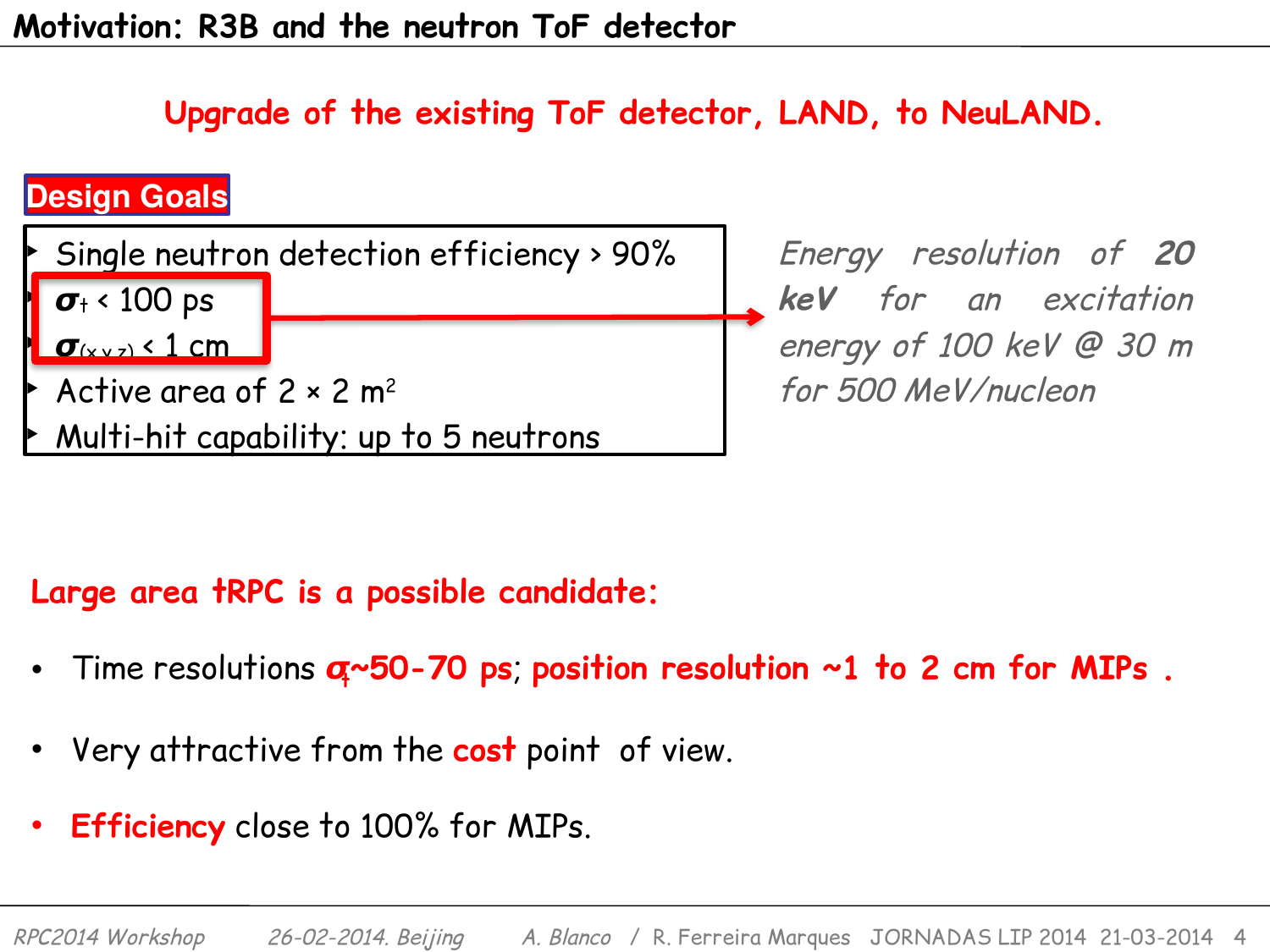

Motivation: R3B and the neutron ToF detector

Upgrade of the existing ToF detector, LAND, to NeuLAND.
Design Goals
Energy resolution of 20 keV for an excitation energy of 100 keV @ 30 m for 500 MeV/nucleon
Single neutron detection efficiency > 90%
𝞼t < 100 ps
𝞼(x,y,z) < 1 cm
Active area of 2 × 2 m2
Multi-hit capability: up to 5 neutrons

Large area tRPC is a possible candidate:

Time resolutions 𝞼t~50-70 ps; position resolution ~1 to 2 cm for MIPs .

Very attractive from the cost point  of view.

Efficiency close to 100% for MIPs.

RPC2014 Workshop	26-02-2014. Beijing	A. Blanco   /  R. Ferreira Marques   JORNADAS LIP 2014  21-03-2014   4